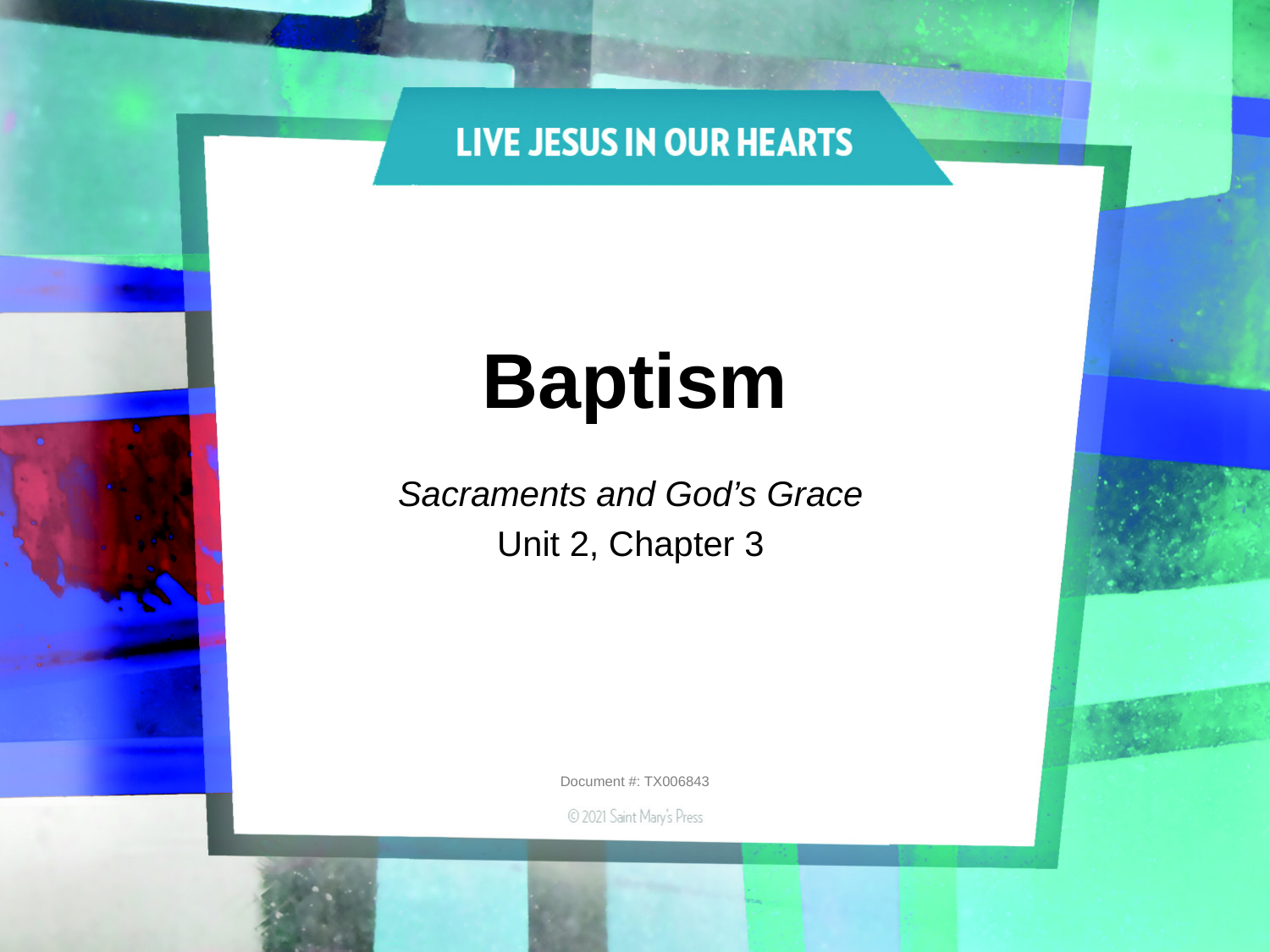

# Baptism
Sacraments and God’s Grace
Unit 2, Chapter 3
Document #: TX006843